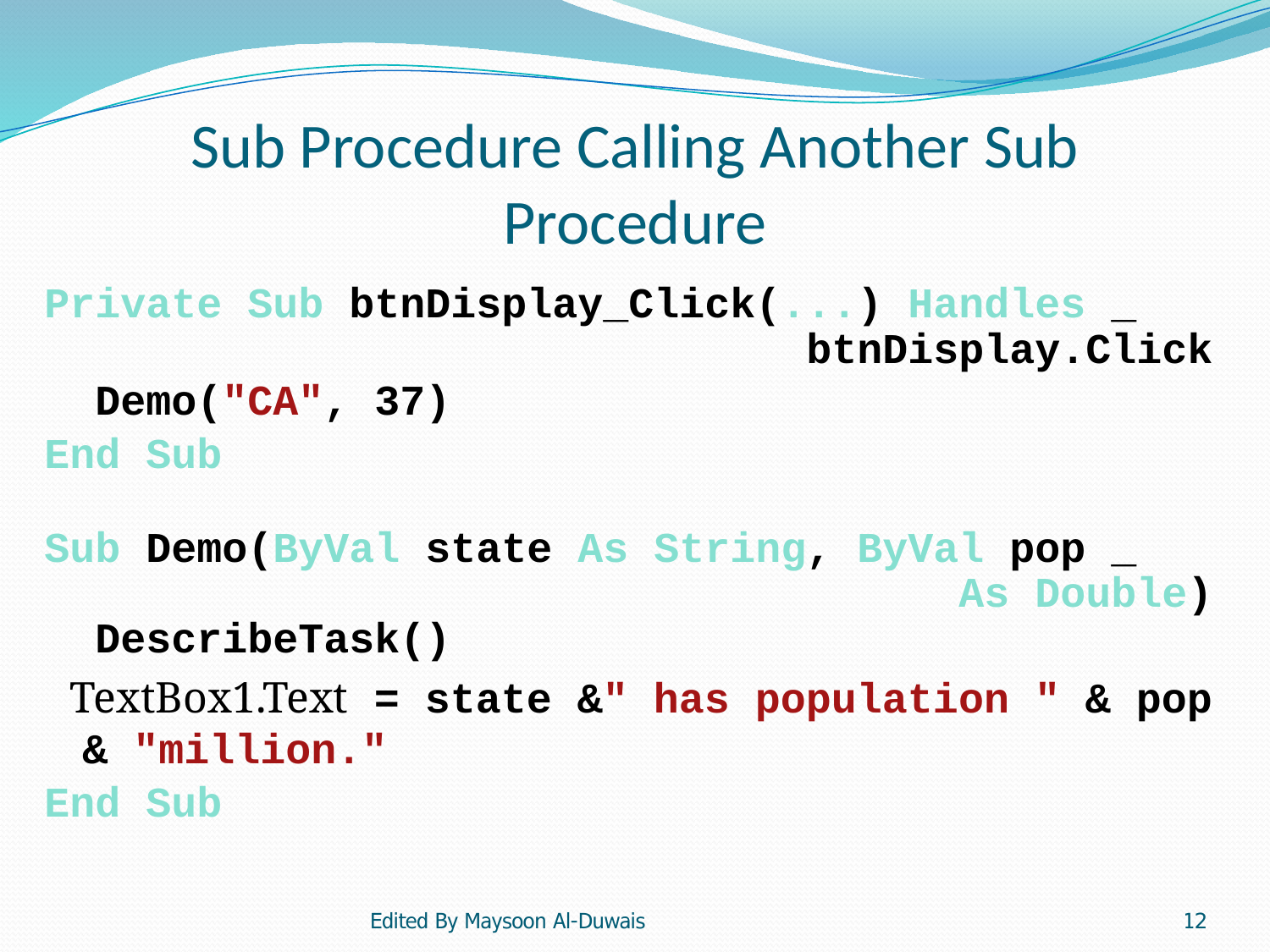

# Sub Procedure Calling Another Sub Procedure
Private Sub btnDisplay_Click(...) Handles _
                              btnDisplay.Click
  Demo("CA", 37)
End Sub
Sub Demo(ByVal state As String, ByVal pop _
                                    As Double)
  DescribeTask()
 TextBox1.Text = state &" has population " & pop & "million."
End Sub

Edited By Maysoon Al-Duwais
12